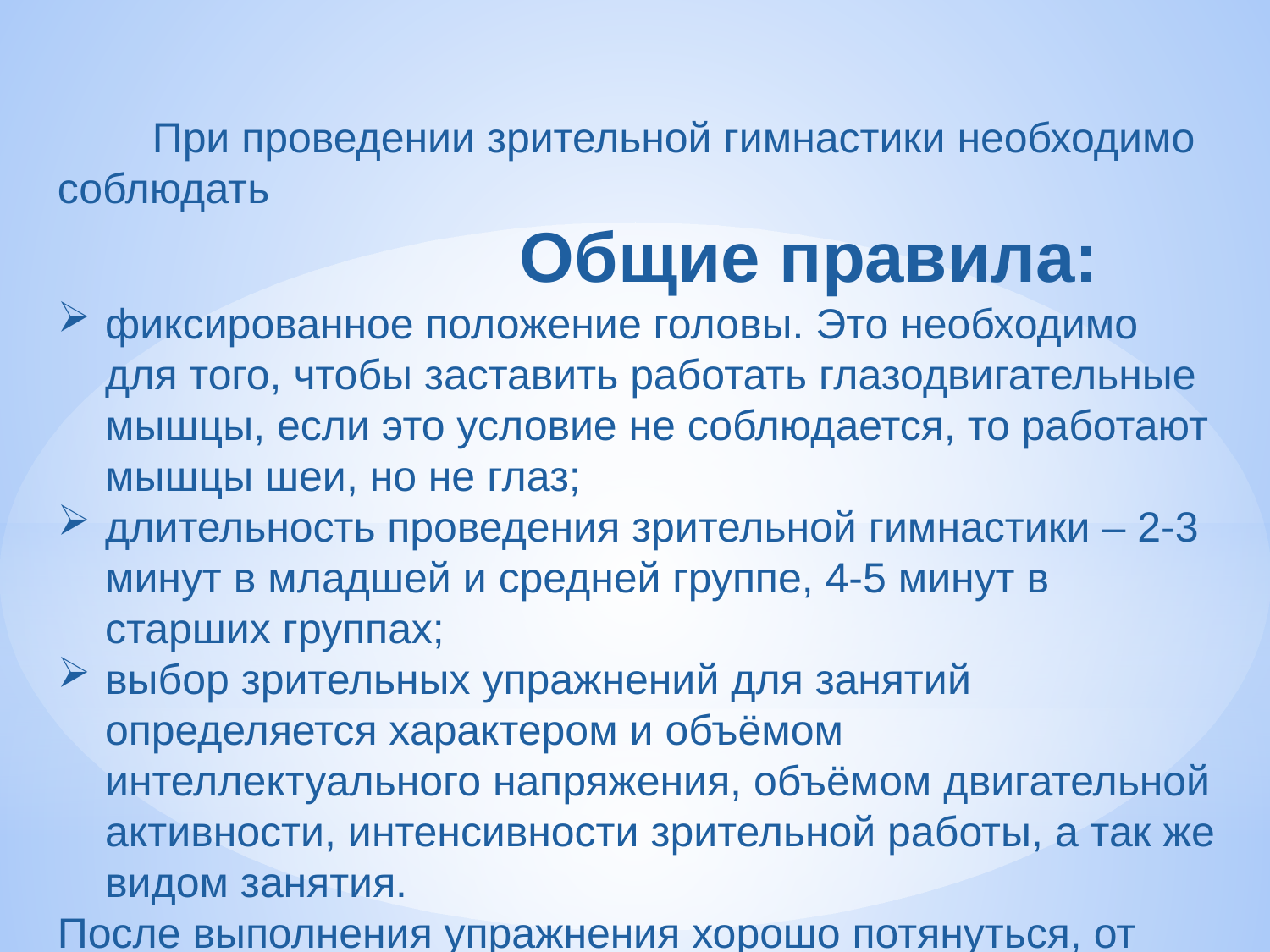

При проведении зрительной гимнастики необходимо соблюдать
                                       Общие правила:
фиксированное положение головы. Это необходимо для того, чтобы заставить работать глазодвигательные мышцы, если это условие не соблюдается, то работают мышцы шеи, но не глаз;
длительность проведения зрительной гимнастики – 2-3 минут в младшей и средней группе, 4-5 минут в старших группах;
выбор зрительных упражнений для занятий определяется характером и объёмом интеллектуального напряжения, объёмом двигательной активности, интенсивности зрительной работы, а так же видом занятия.
После выполнения упражнения хорошо потянуться, от души зевнуть и часто поморгать.